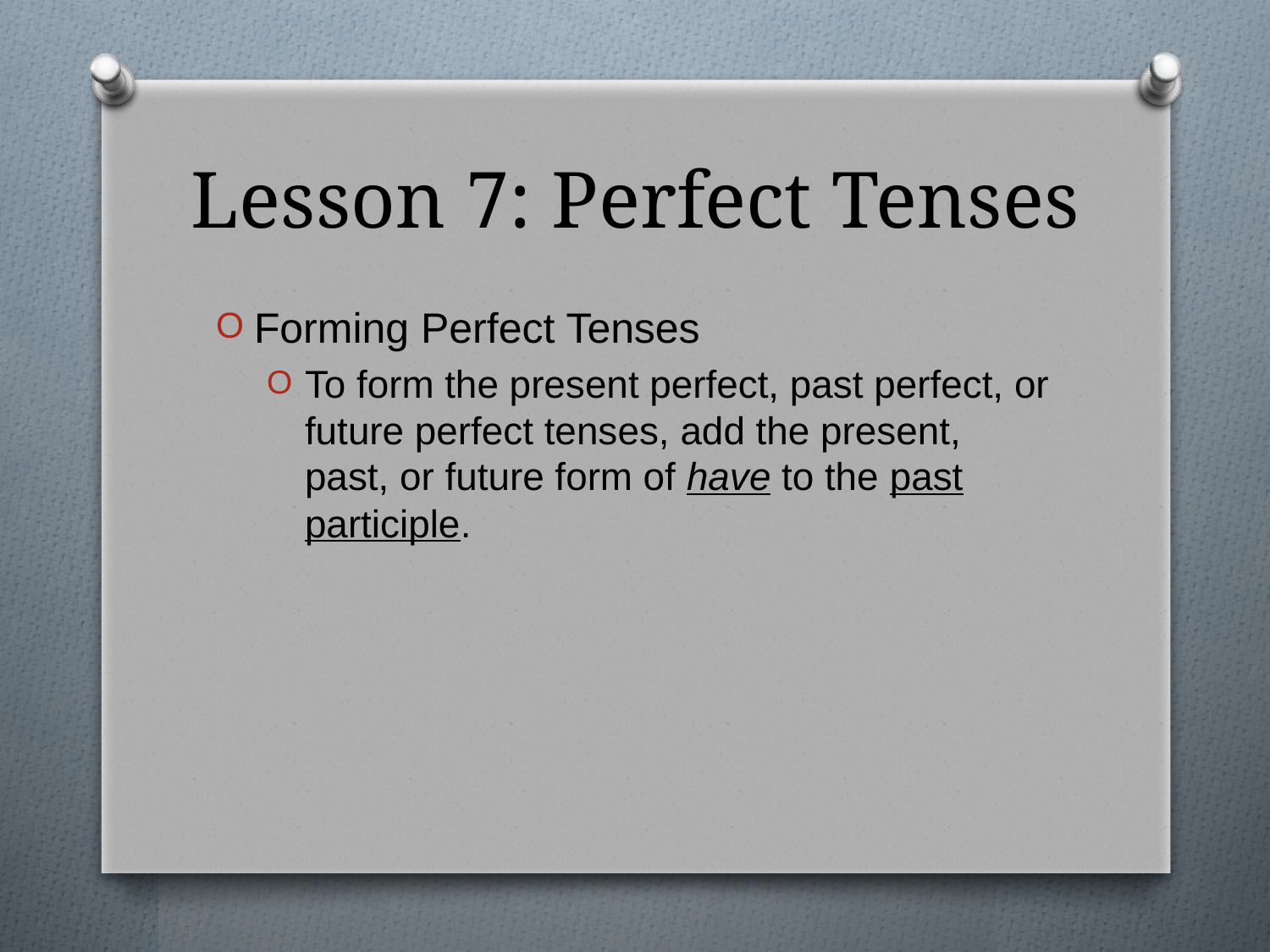

# Lesson 7: Perfect Tenses
Forming Perfect Tenses
To form the present perfect, past perfect, or future perfect tenses, add the present, past, or future form of have to the past participle.